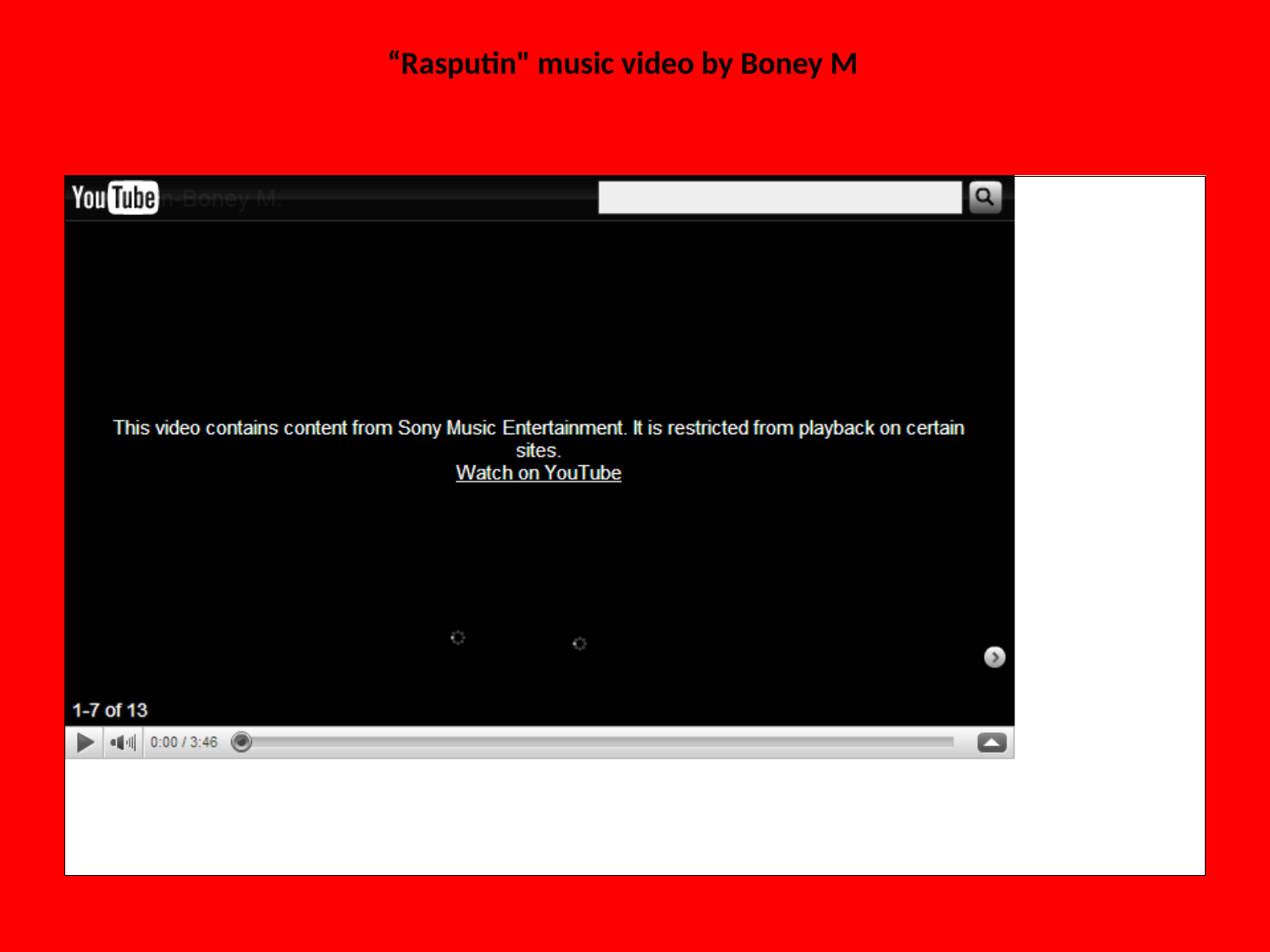

“Rasputin" music video by Boney M
http://www.youtube.com/watch?v=kvDMlk3kSYg